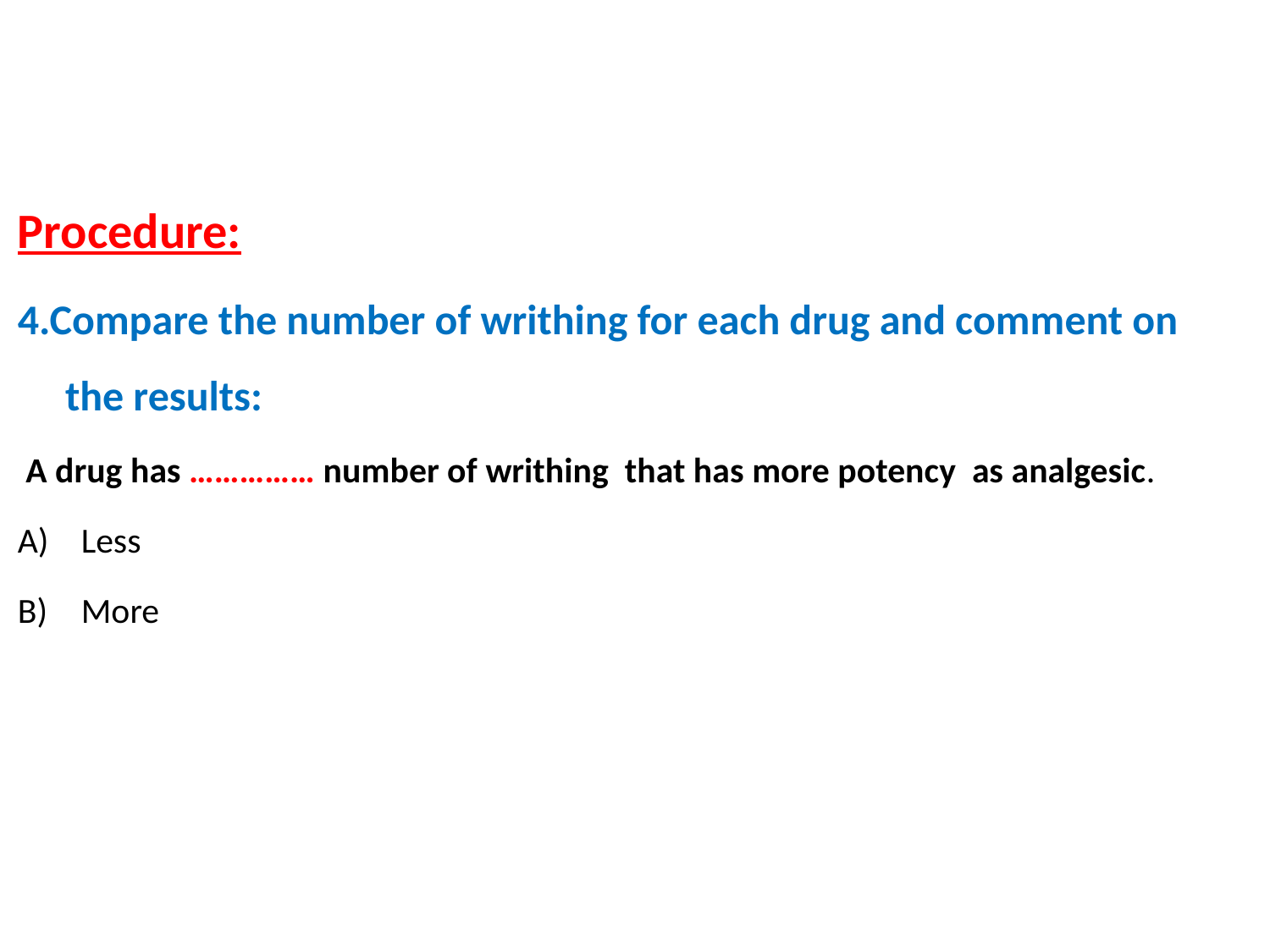

Procedure:
4.Compare the number of writhing for each drug and comment on the results:
 A drug has …………… number of writhing  that has more potency  as analgesic.
Less
More